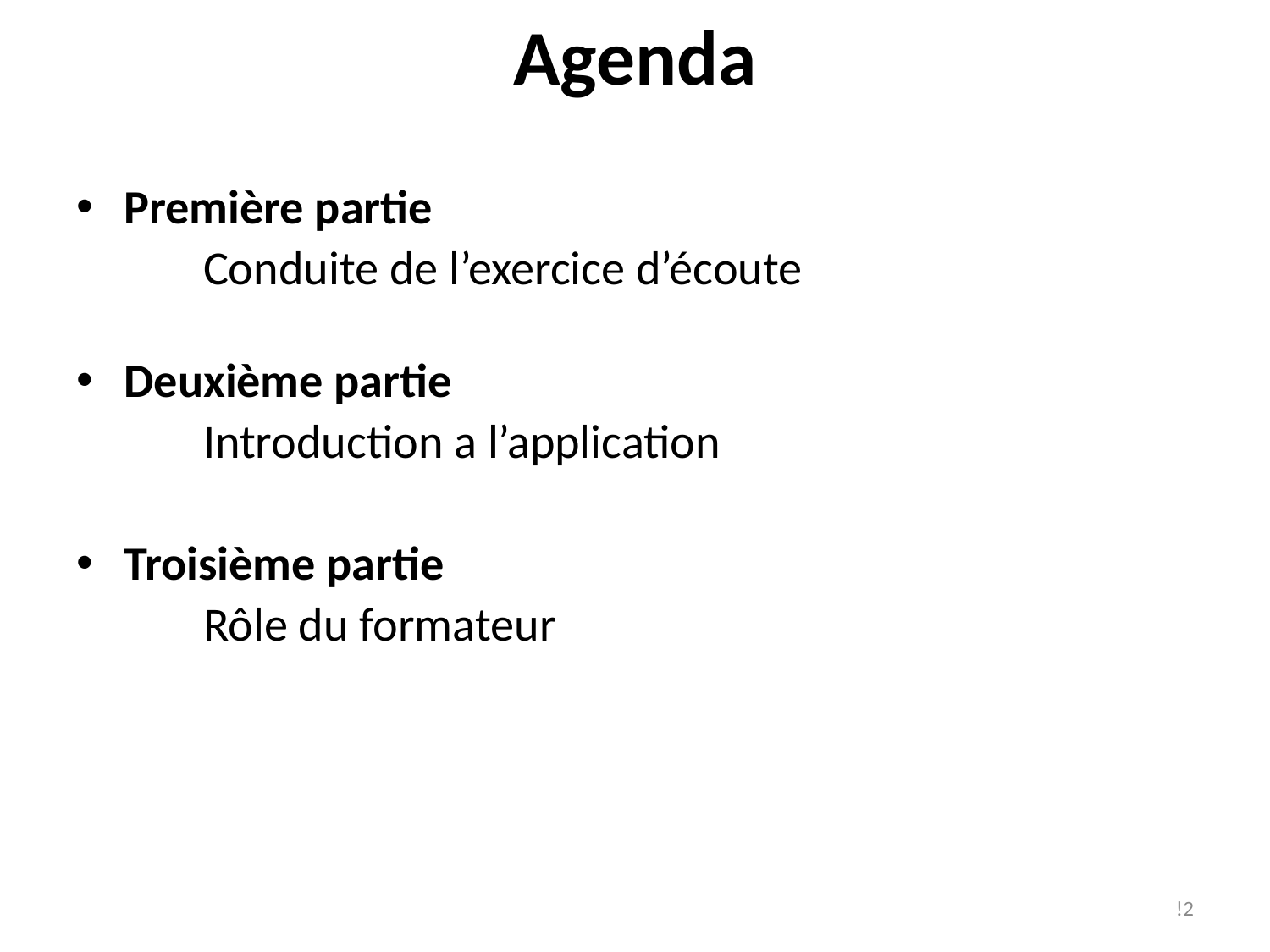

# Agenda
Première partie
	Conduite de l’exercice d’écoute
Deuxième partie
	Introduction a l’application

Troisième partie
	Rôle du formateur

!2